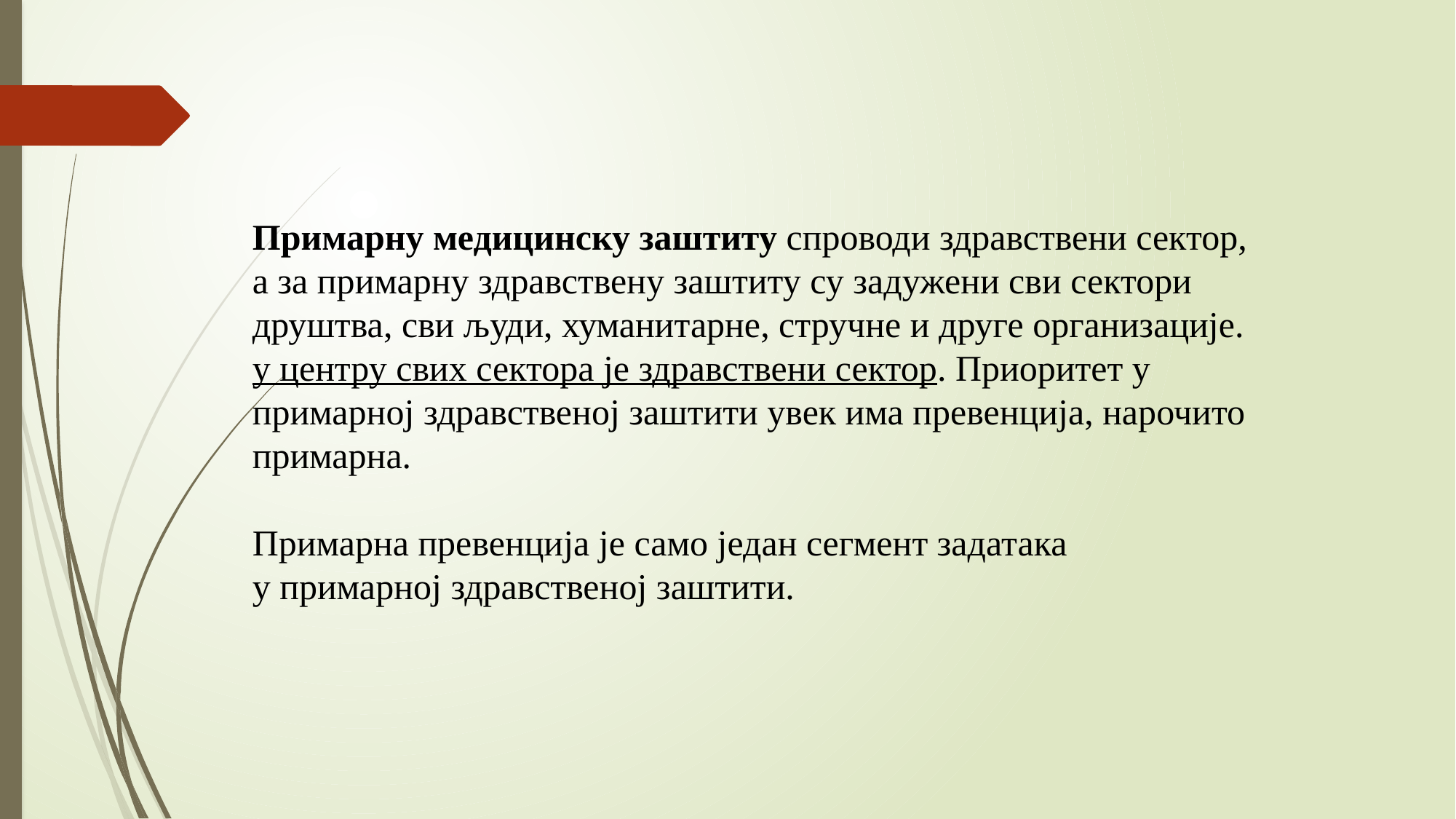

Примарну медицинску заштиту спроводи здравствени сектор,
а за примарну здравствену заштиту су задужени сви сектори
друштва, сви људи, хуманитарне, стручне и друге организације.
у центру свих сектора је здравствени сектор. Приоритет у
примарној здравственој заштити увек има превенција, нарочито
примарна.

Примарна превенција је само један сегмент задатака
у примарној здравственој заштити.